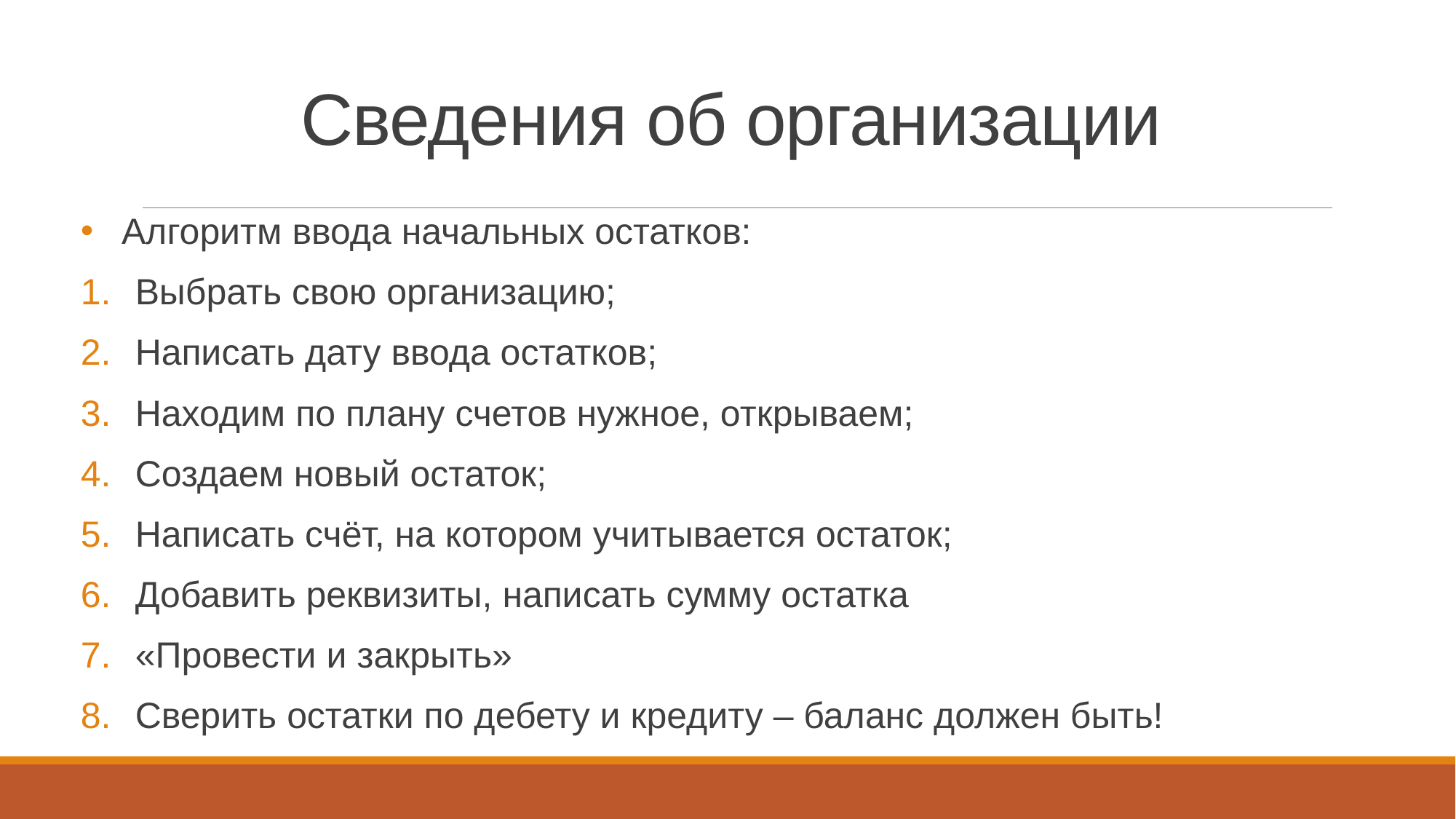

# Сведения об организации
Алгоритм ввода начальных остатков:
Выбрать свою организацию;
Написать дату ввода остатков;
Находим по плану счетов нужное, открываем;
Создаем новый остаток;
Написать счёт, на котором учитывается остаток;
Добавить реквизиты, написать сумму остатка
«Провести и закрыть»
Сверить остатки по дебету и кредиту – баланс должен быть!